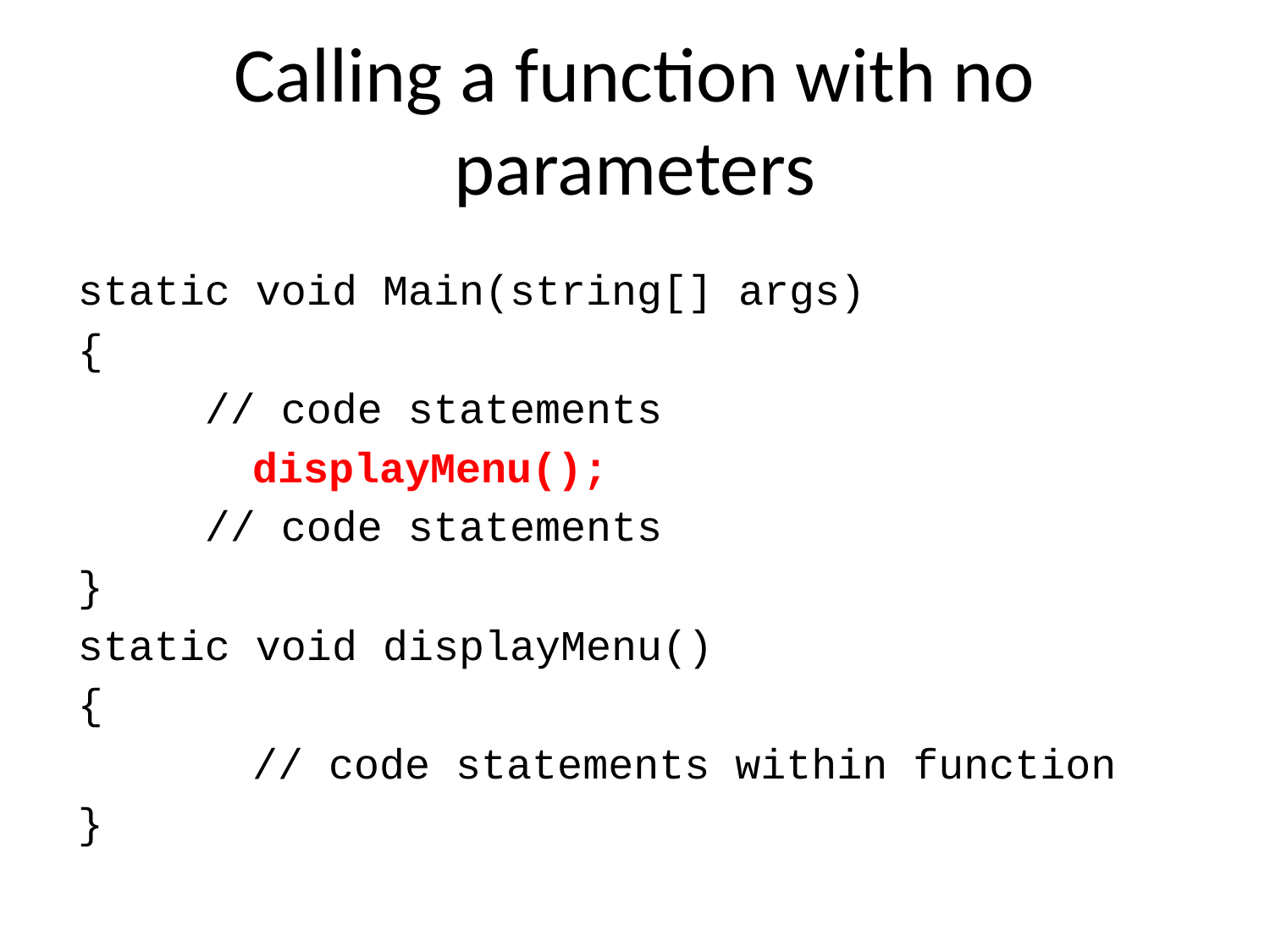

# Calling a function with no parameters
static void Main(string[] args)
{
     // code statements
		displayMenu();
     // code statements
}
static void displayMenu()
{
		// code statements within function
}